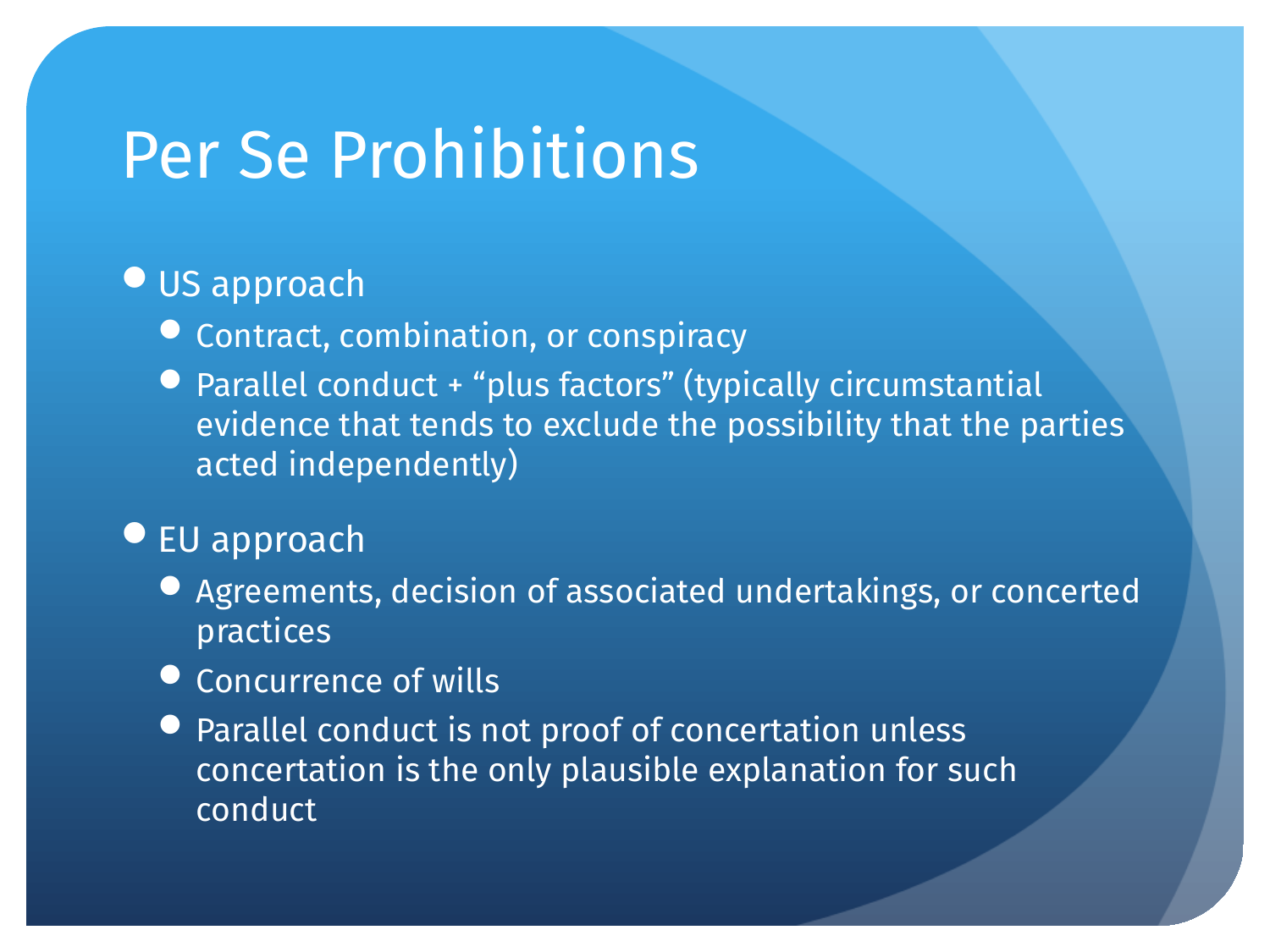

# Per Se Prohibitions
US approach
Contract, combination, or conspiracy
Parallel conduct + “plus factors” (typically circumstantial evidence that tends to exclude the possibility that the parties acted independently)
EU approach
Agreements, decision of associated undertakings, or concerted practices
Concurrence of wills
Parallel conduct is not proof of concertation unless concertation is the only plausible explanation for such conduct